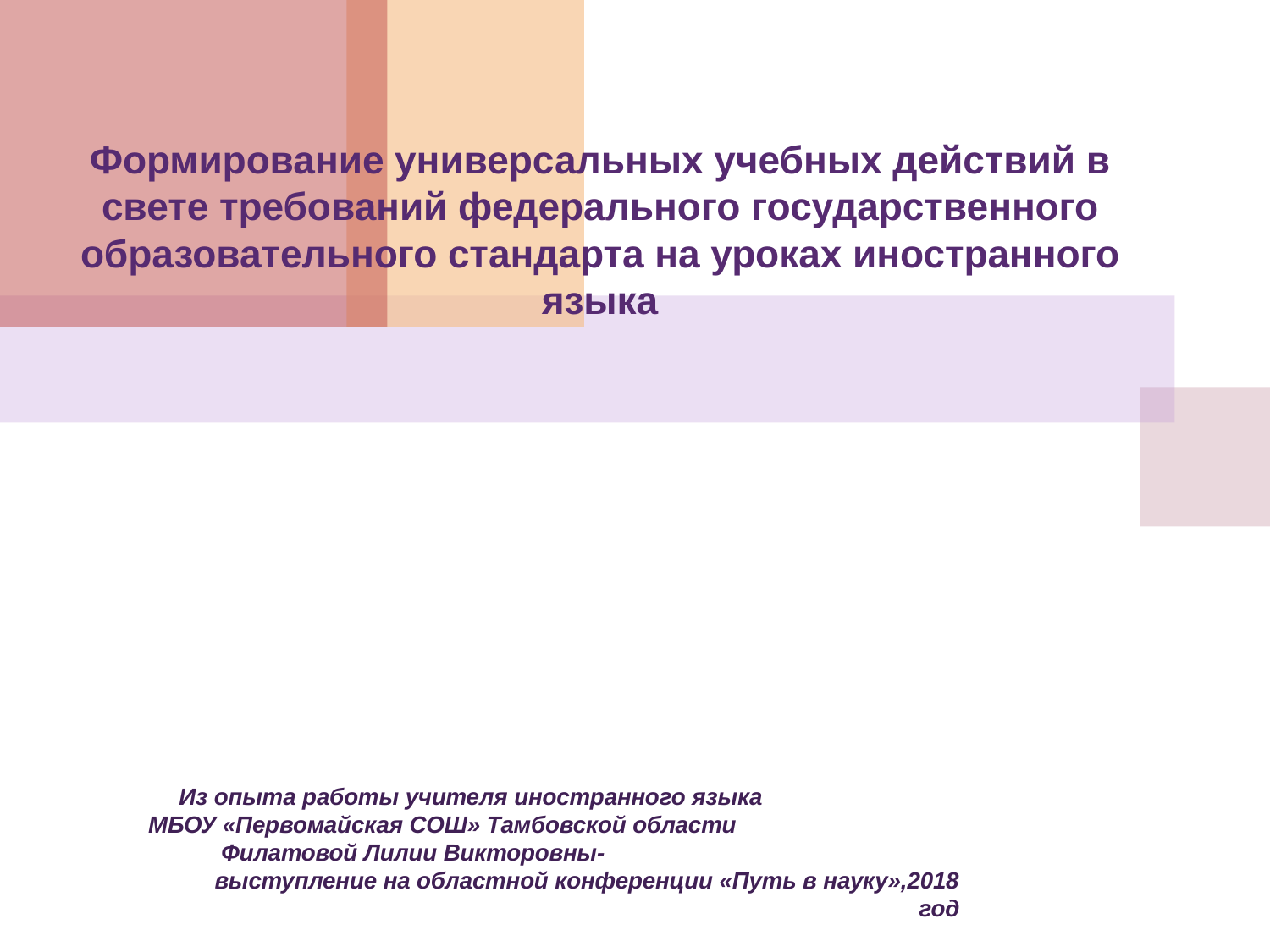

# Формирование универсальных учебных действий в свете требований федерального государственного образовательного стандарта на уроках иностранного языка
Из опыта работы учителя иностранного языка                               МБОУ «Первомайская СОШ» Тамбовской области                                               Филатовой Лилии Викторовны-                                                              выступление на областной конференции «Путь в науку»,2018 год